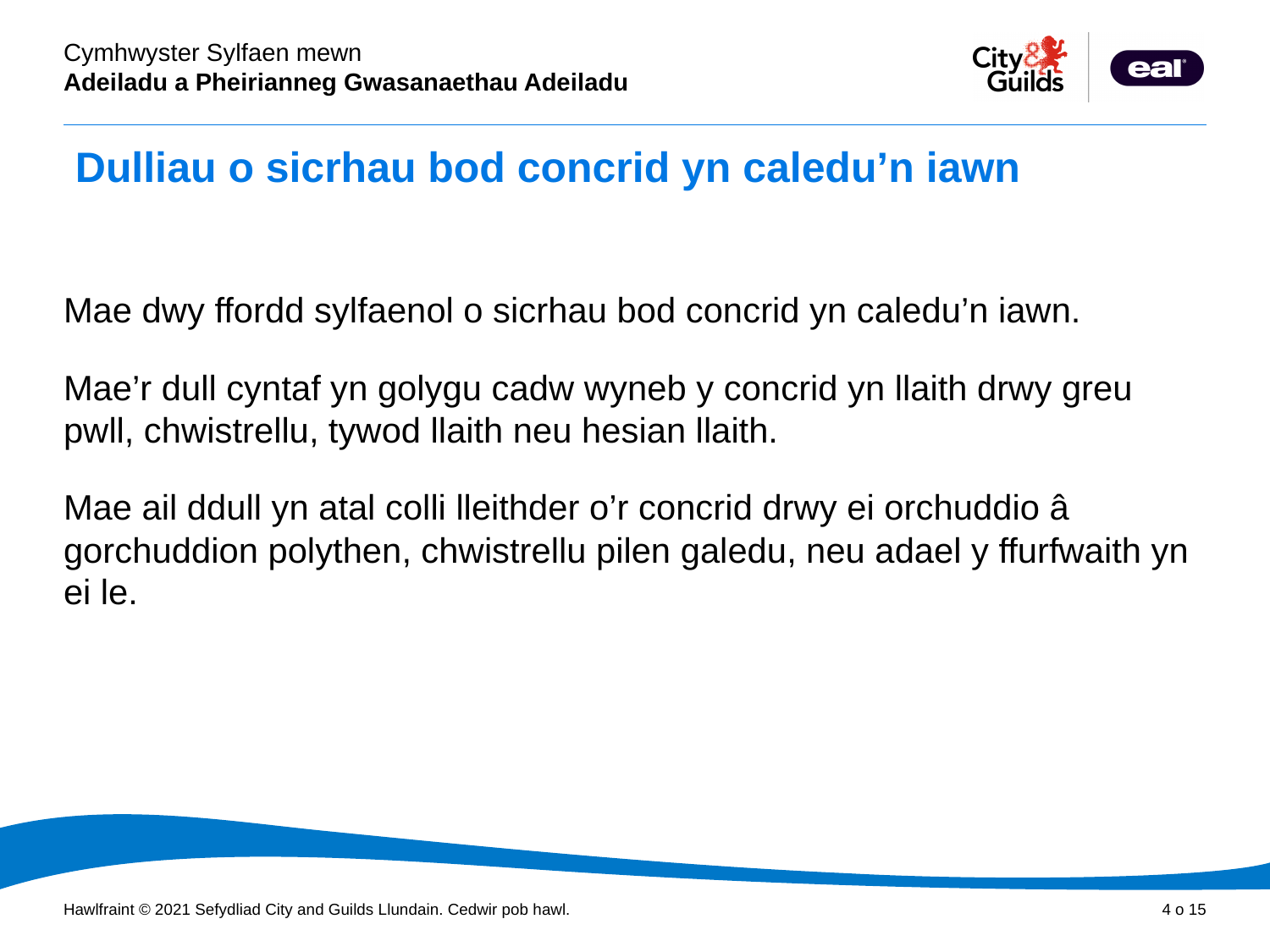

# Dulliau o sicrhau bod concrid yn caledu’n iawn

Mae dwy ffordd sylfaenol o sicrhau bod concrid yn caledu’n iawn.
Mae’r dull cyntaf yn golygu cadw wyneb y concrid yn llaith drwy greu pwll, chwistrellu, tywod llaith neu hesian llaith.
Mae ail ddull yn atal colli lleithder o’r concrid drwy ei orchuddio â gorchuddion polythen, chwistrellu pilen galedu, neu adael y ffurfwaith yn ei le.